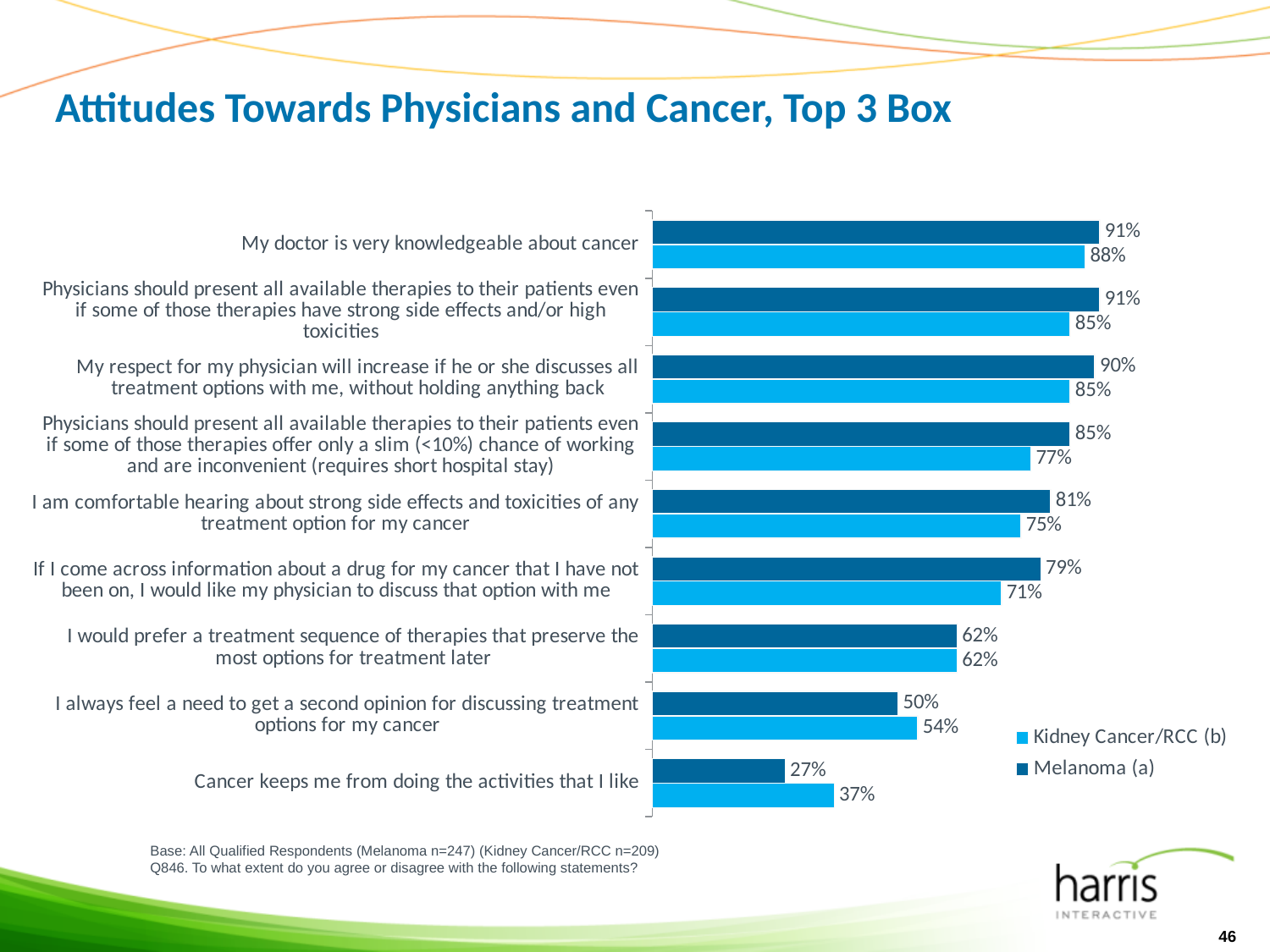

# Attitudes Towards Physicians and Cancer, Top 3 Box

### Chart

| Category | Melanoma (a) | Kidney Cancer/RCC (b) |
|---|---|---|
| My doctor is very knowledgeable about cancer | 0.91 | 0.88 |
| Physicians should present all available therapies to their patients even if some of those therapies have strong side effects and/or high toxicities | 0.91 | 0.8500000000000006 |
| My respect for my physician will increase if he or she discusses all treatment options with me, without holding anything back | 0.9 | 0.8500000000000006 |
| Physicians should present all available therapies to their patients even if some of those therapies offer only a slim (<10%) chance of working and are inconvenient (requires short hospital stay) | 0.8500000000000006 | 0.7700000000000048 |
| I am comfortable hearing about strong side effects and toxicities of any treatment option for my cancer | 0.81 | 0.7500000000000043 |
| If I come across information about a drug for my cancer that I have not been on, I would like my physician to discuss that option with me | 0.79 | 0.7100000000000006 |
| I would prefer a treatment sequence of therapies that preserve the most options for treatment later | 0.6200000000000042 | 0.6200000000000042 |
| I always feel a need to get a second opinion for discussing treatment options for my cancer | 0.5 | 0.54 |
| Cancer keeps me from doing the activities that I like | 0.27 | 0.3700000000000004 |
Base: All Qualified Respondents (Melanoma n=247) (Kidney Cancer/RCC n=209)
Q846. To what extent do you agree or disagree with the following statements?
46